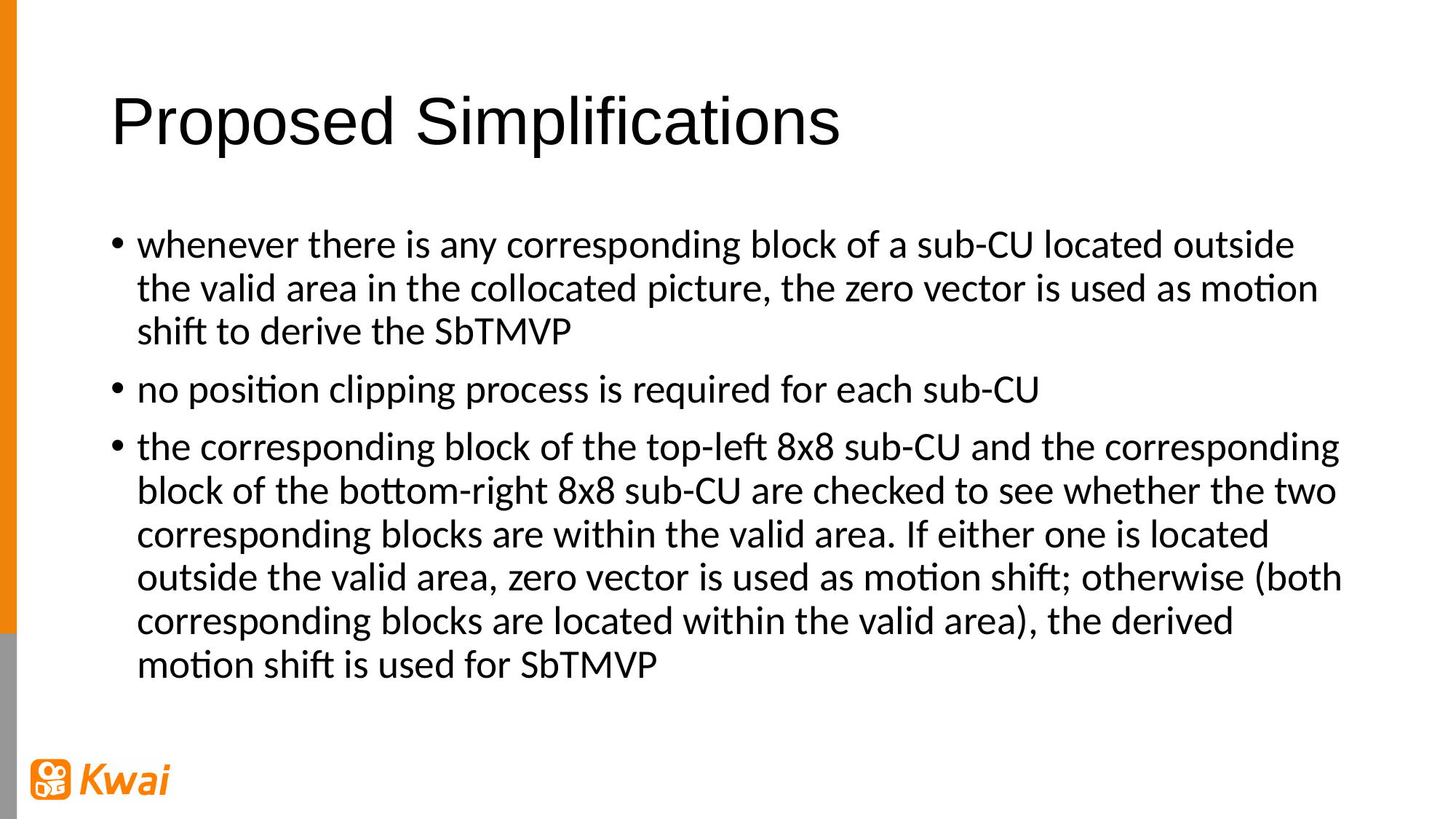

# Proposed Simplifications
whenever there is any corresponding block of a sub-CU located outside the valid area in the collocated picture, the zero vector is used as motion shift to derive the SbTMVP
no position clipping process is required for each sub-CU
the corresponding block of the top-left 8x8 sub-CU and the corresponding block of the bottom-right 8x8 sub-CU are checked to see whether the two corresponding blocks are within the valid area. If either one is located outside the valid area, zero vector is used as motion shift; otherwise (both corresponding blocks are located within the valid area), the derived motion shift is used for SbTMVP